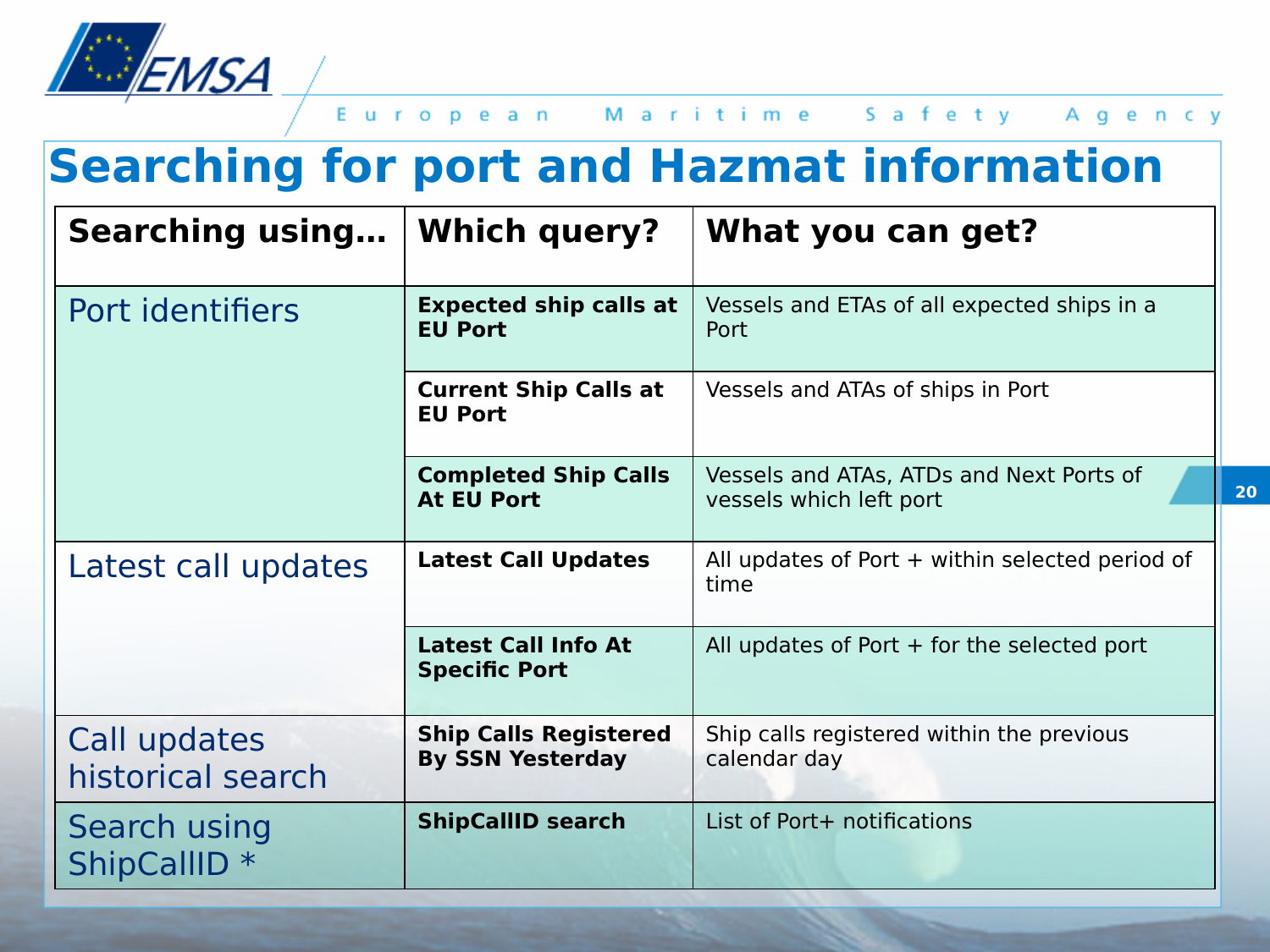

# Searching for port and Hazmat information
| Searching using… | Which query? | What you can get? |
| --- | --- | --- |
| Port identifiers | Expected ship calls at EU Port | Vessels and ETAs of all expected ships in a Port |
|  | Current Ship Calls at EU Port | Vessels and ATAs of ships in Port |
|  | Completed Ship Calls At EU Port | Vessels and ATAs, ATDs and Next Ports of vessels which left port |
| Latest call updates | Latest Call Updates | All updates of Port + within selected period of time |
|  | Latest Call Info At Specific Port | All updates of Port + for the selected port |
| Call updates historical search | Ship Calls Registered By SSN Yesterday | Ship calls registered within the previous calendar day |
| Search using ShipCallID \* | ShipCallID search | List of Port+ notifications |
20